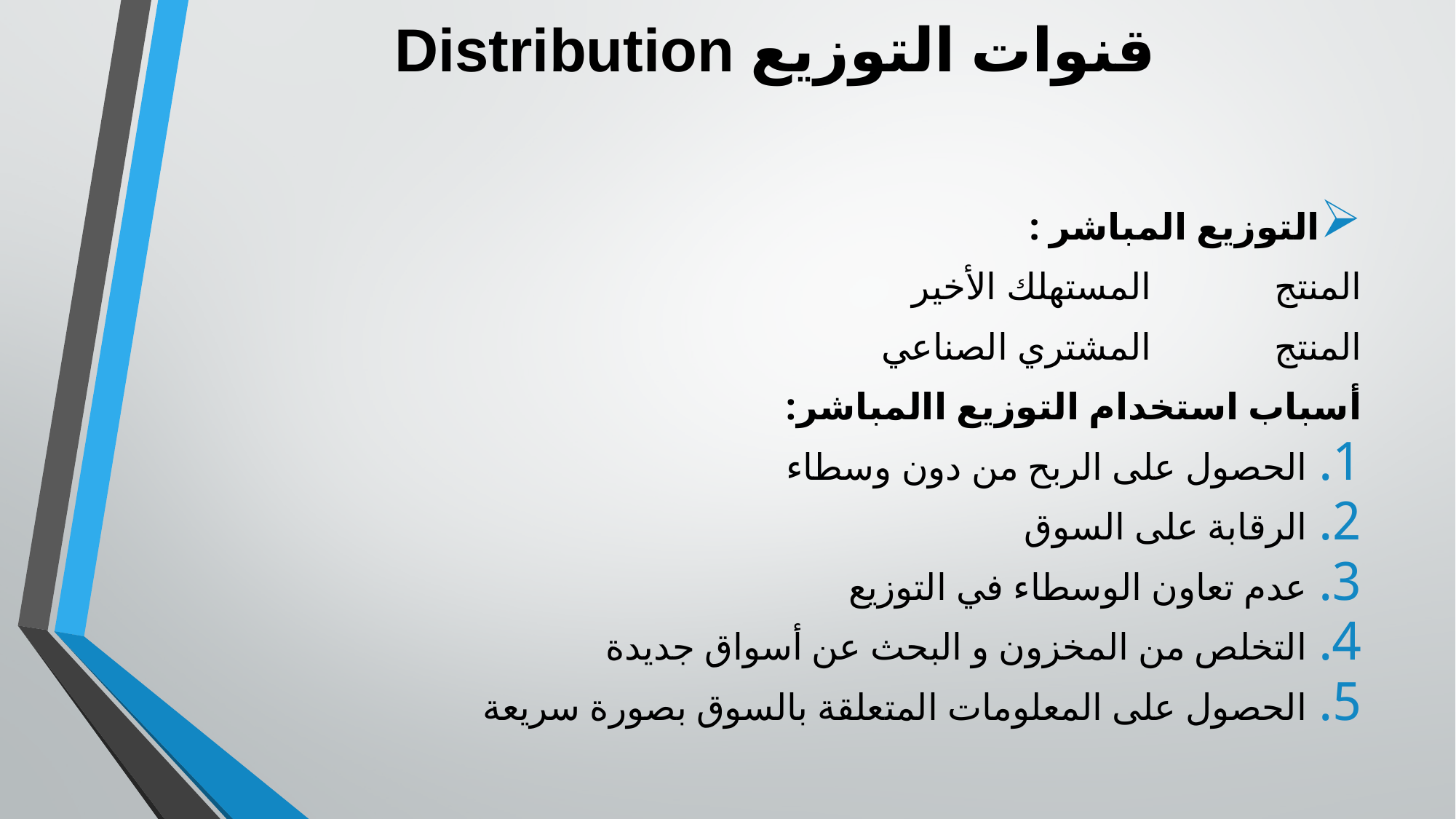

# قنوات التوزيع Distribution
التوزيع المباشر :
المنتج             المستهلك الأخير
المنتج             المشتري الصناعي
أسباب استخدام التوزيع االمباشر:
الحصول على الربح من دون وسطاء
الرقابة على السوق
عدم تعاون الوسطاء في التوزيع
التخلص من المخزون و البحث عن أسواق جديدة
الحصول على المعلومات المتعلقة بالسوق بصورة سريعة